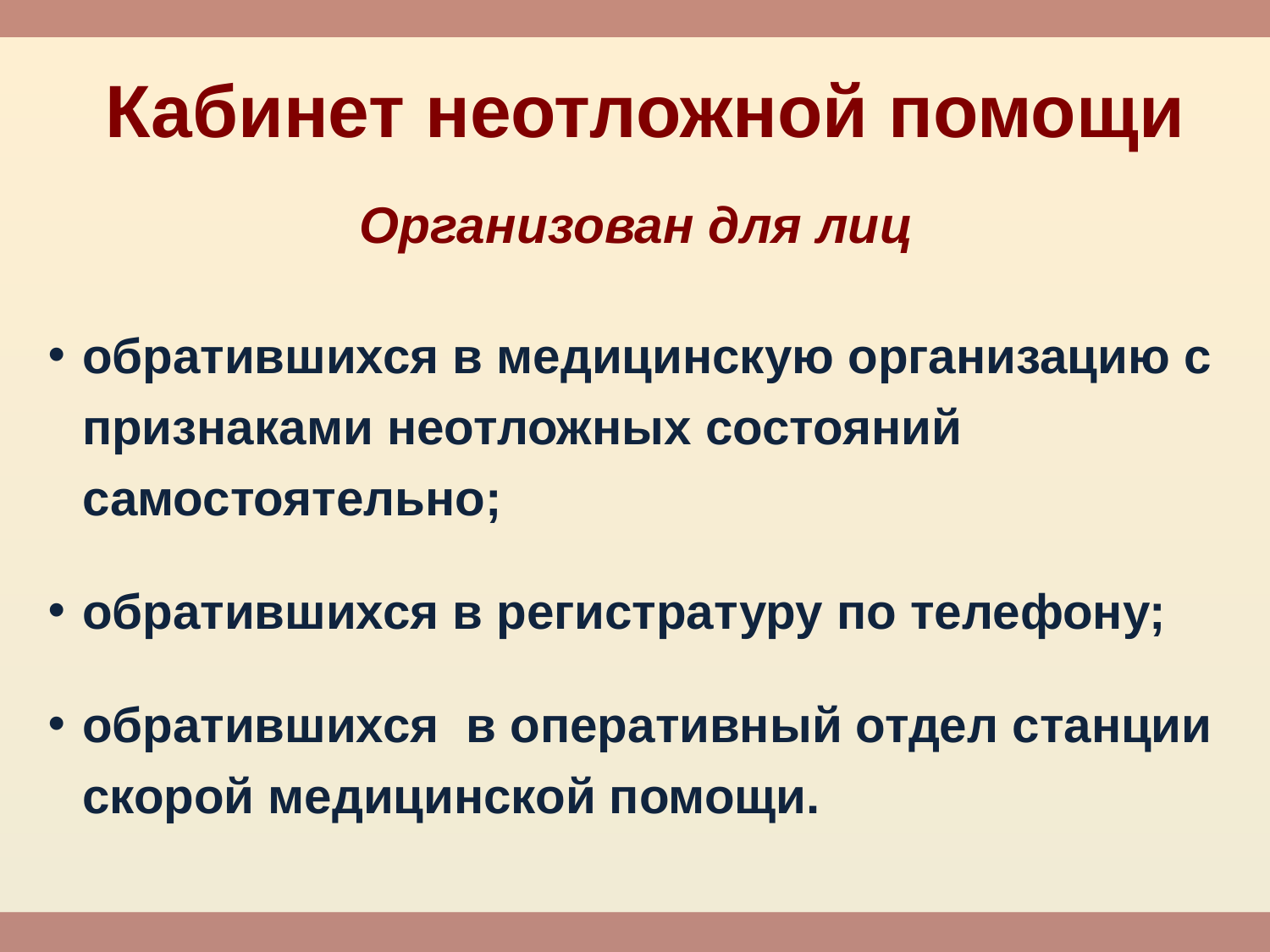

# Кабинет неотложной помощи
Организован для лиц
обратившихся в медицинскую организацию с признаками неотложных состояний самостоятельно;
обратившихся в регистратуру по телефону;
обратившихся  в оперативный отдел станции скорой медицинской помощи.